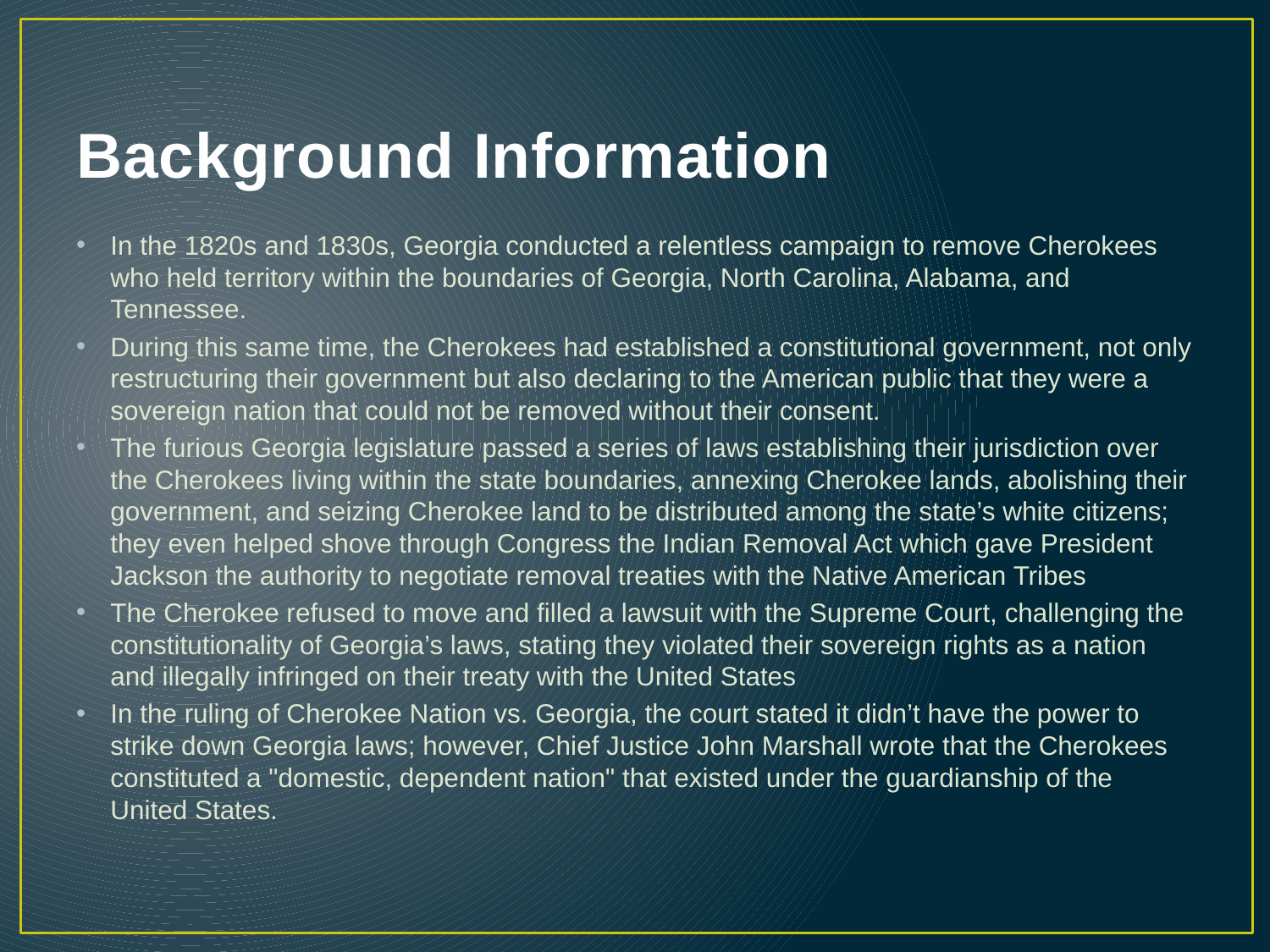

# Background Information
In the 1820s and 1830s, Georgia conducted a relentless campaign to remove Cherokees who held territory within the boundaries of Georgia, North Carolina, Alabama, and Tennessee.
During this same time, the Cherokees had established a constitutional government, not only restructuring their government but also declaring to the American public that they were a sovereign nation that could not be removed without their consent.
The furious Georgia legislature passed a series of laws establishing their jurisdiction over the Cherokees living within the state boundaries, annexing Cherokee lands, abolishing their government, and seizing Cherokee land to be distributed among the state’s white citizens; they even helped shove through Congress the Indian Removal Act which gave President Jackson the authority to negotiate removal treaties with the Native American Tribes
The Cherokee refused to move and filled a lawsuit with the Supreme Court, challenging the constitutionality of Georgia’s laws, stating they violated their sovereign rights as a nation and illegally infringed on their treaty with the United States
In the ruling of Cherokee Nation vs. Georgia, the court stated it didn’t have the power to strike down Georgia laws; however, Chief Justice John Marshall wrote that the Cherokees constituted a "domestic, dependent nation" that existed under the guardianship of the United States.